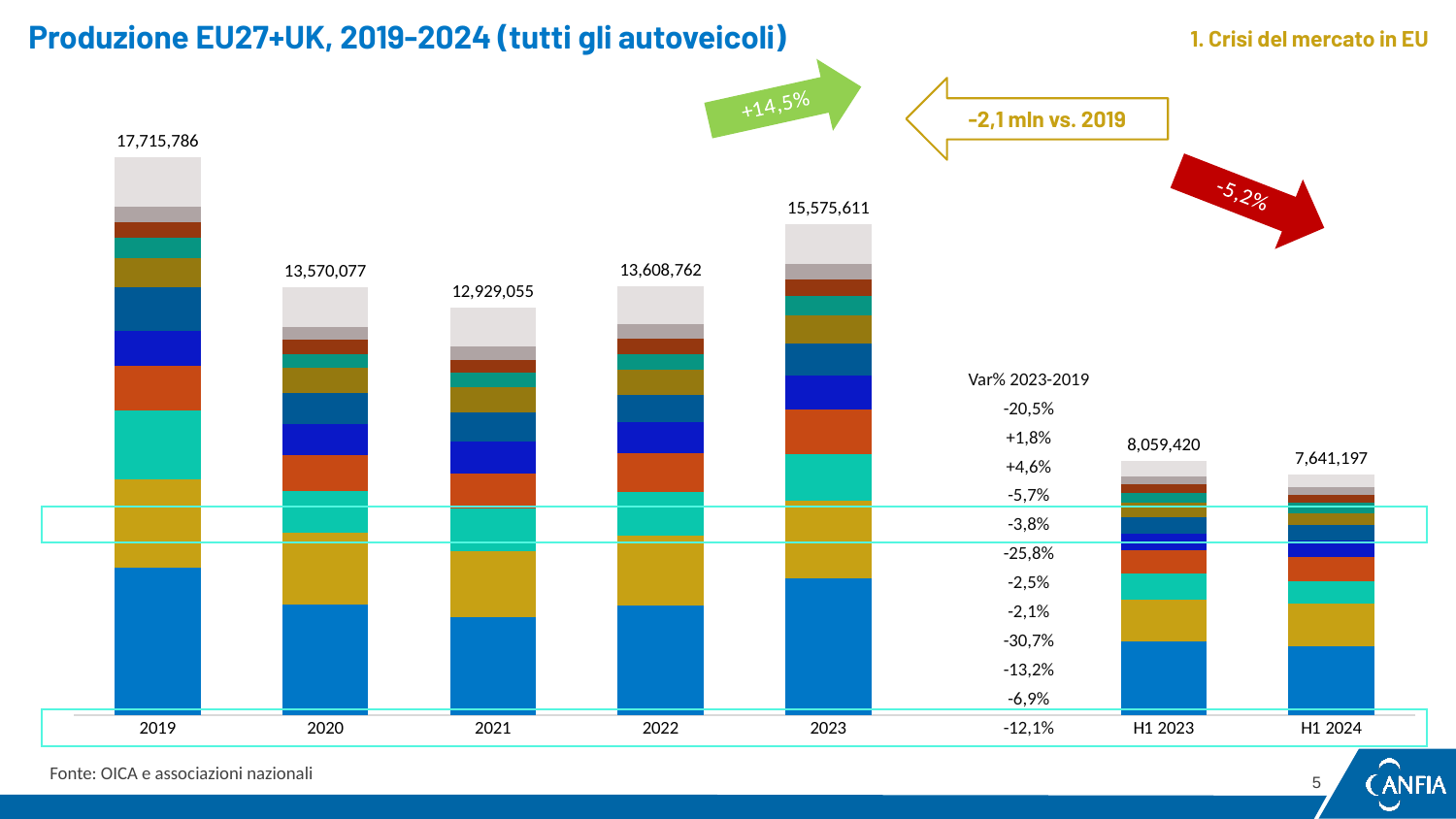

Produzione EU27+UK, 2019-2024 (tutti gli autoveicoli)
1. Crisi del mercato in EU

### Chart

| Category | Germania | Spagna | Francia | Cechia | Slovacchia | Regno Unito | Italia | Polonia | Romania | Ungheria | Altro UE+UK | Totale |
|---|---|---|---|---|---|---|---|---|---|---|---|---|
| 2019 | 4663749.0 | 2822632.0 | 2172515.0 | 1433961.0 | 1107902.0 | 1381405.0 | 915291.0 | 649864.0 | 490412.0 | 498158.0 | 1579897.0 | 17715786.0 |
| 2020 | 3515488.0 | 2268185.0 | 1315997.0 | 1159151.0 | 990598.0 | 987044.0 | 777057.0 | 451382.0 | 438107.0 | 406496.928 | 1260571.0 | 13570076.928 |
| 2021 | 3096165.0 | 2098133.0 | 1352226.0 | 1111432.0 | 1030000.0 | 932488.0 | 797243.0 | 439421.0 | 420755.0 | 416725.4716981132 | 1234467.0 | 12929055.471698113 |
| 2022 | 3480357.0 | 2219436.0 | 1383173.0 | 1224456.0 | 982194.0 | 876614.0 | 796394.0 | 483840.0 | 509465.0 | 441729.0 | 1211104.0 | 13608762.0 |
| 2023 | 4340371.0 | 2451221.0 | 1505076.0 | 1404501.0 | 1080000.0 | 1025474.0 | 880085.0 | 612882.0 | 513050.0 | 507225.0 | 1255726.0 | 15575611.0 |
|  | None | None | None | None | None | None | None | None | None | None | None | None |
| H1 2023 | 2333393.0 | 1317639.0 | 826150.0 | 741614.0 | 550000.0 | 509074.0 | 463241.0 | 305780.0 | 292378.0 | 248354.0 | 471797.0 | 8059420.0 |
| H1 2024 | 2193790.0 | 1332196.0 | 708571.0 | 777397.0 | 535000.0 | 473583.0 | 367932.0 | 337981.0 | 269088.0 | 235385.0 | 410274.0 | 7641197.0 |
-2,1 mln vs. 2019
Var% 2023-2019
-20,5%
+1,8%
+4,6%
-5,7%
-3,8%

-25,8%
-2,5%
-2,1%
-30,7%
-13,2%
-6,9%
-12,1%

Fonte: OICA e associazioni nazionali